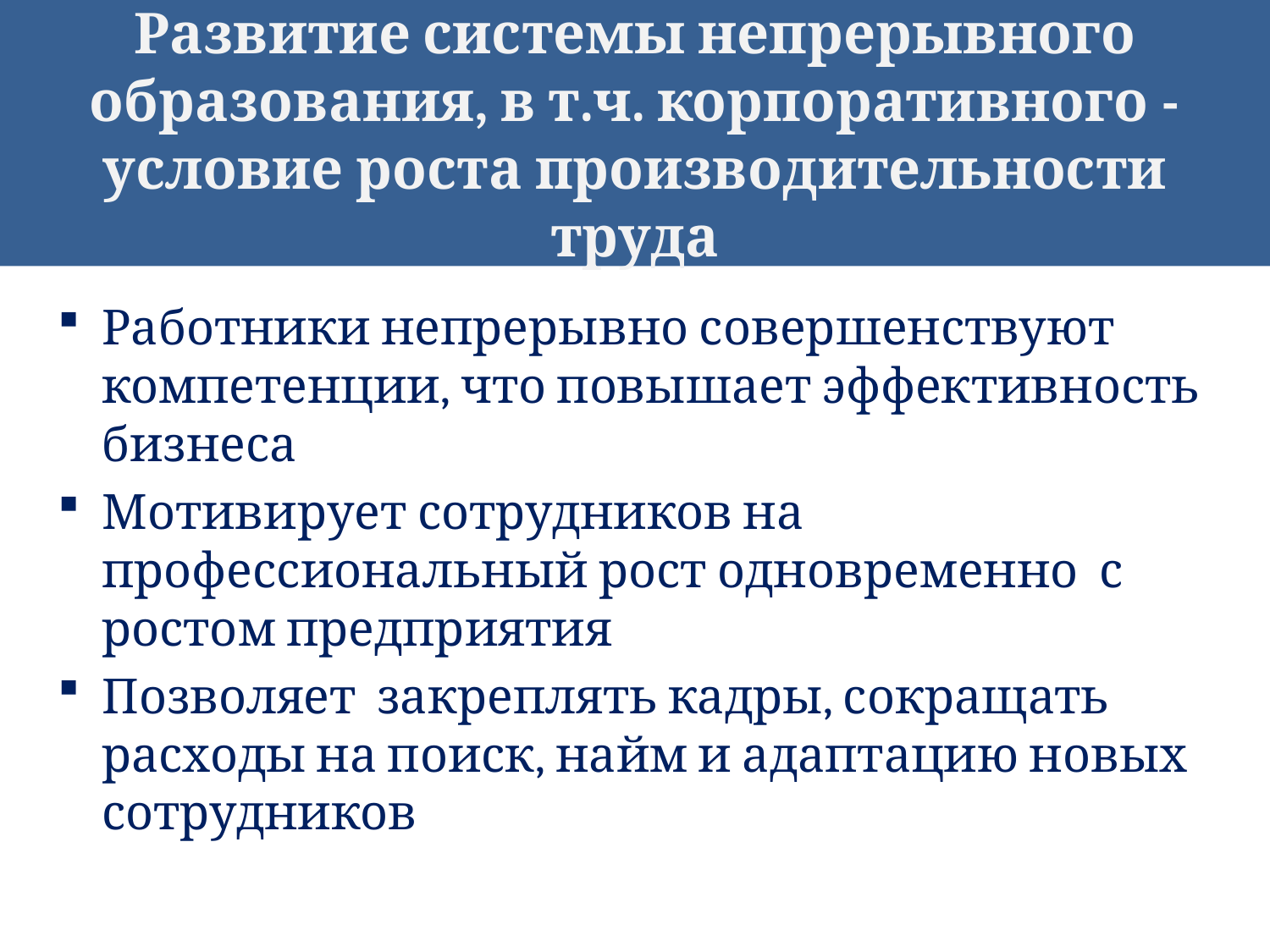

# Развитие системы непрерывного образования, в т.ч. корпоративного - условие роста производительности труда

Работники непрерывно совершенствуют компетенции, что повышает эффективность бизнеса
Мотивирует сотрудников на профессиональный рост одновременно  с ростом предприятия
Позволяет  закреплять кадры, сокращать расходы на поиск, найм и адаптацию новых сотрудников